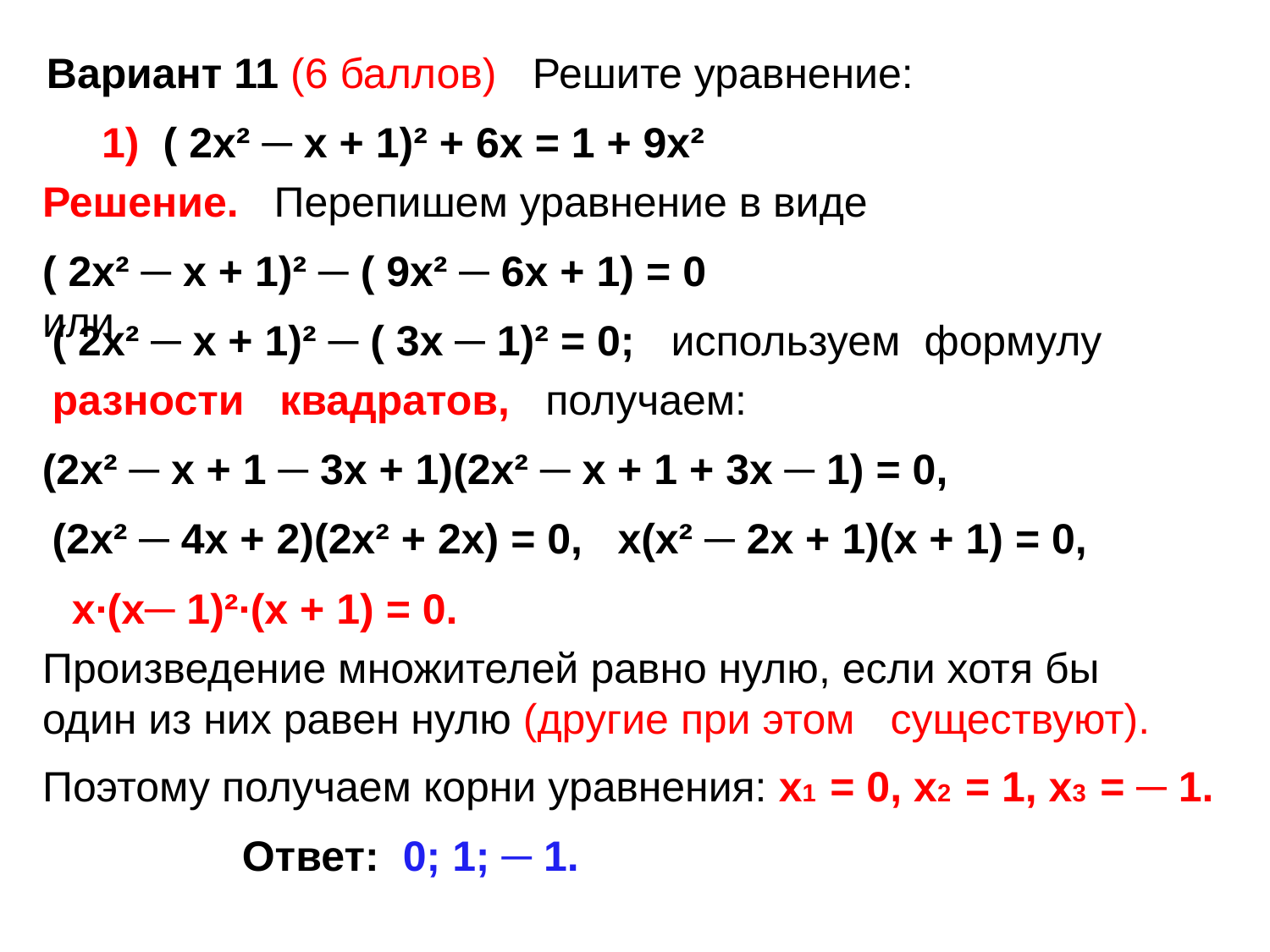

Вариант 11 (6 баллов)   Решите уравнение:
1)  ( 2х² ─ х + 1)² + 6х = 1 + 9х²
Решение.   Перепишем уравнение в виде
( 2х² ─ х + 1)² ─ ( 9х² ─ 6х + 1) = 0  или
( 2х² ─ х + 1)² ─ ( 3х ─ 1)² = 0;   используем  формулу
разности   квадратов,   получаем:
(2х² ─ х + 1 ─ 3х + 1)(2х² ─ х + 1 + 3х ─ 1) = 0,
(2х² ─ 4х + 2)(2х² + 2х) = 0,
х(х² ─ 2х + 1)(х + 1) = 0,
х∙(х─ 1)²∙(х + 1) = 0.
Произведение множителей равно нулю, если хотя бы
один из них равен нулю (другие при этом   существуют).
Поэтому получаем корни уравнения: х1  = 0, х2  = 1, х3  = ─ 1.
Ответ:  0; 1; ─ 1.